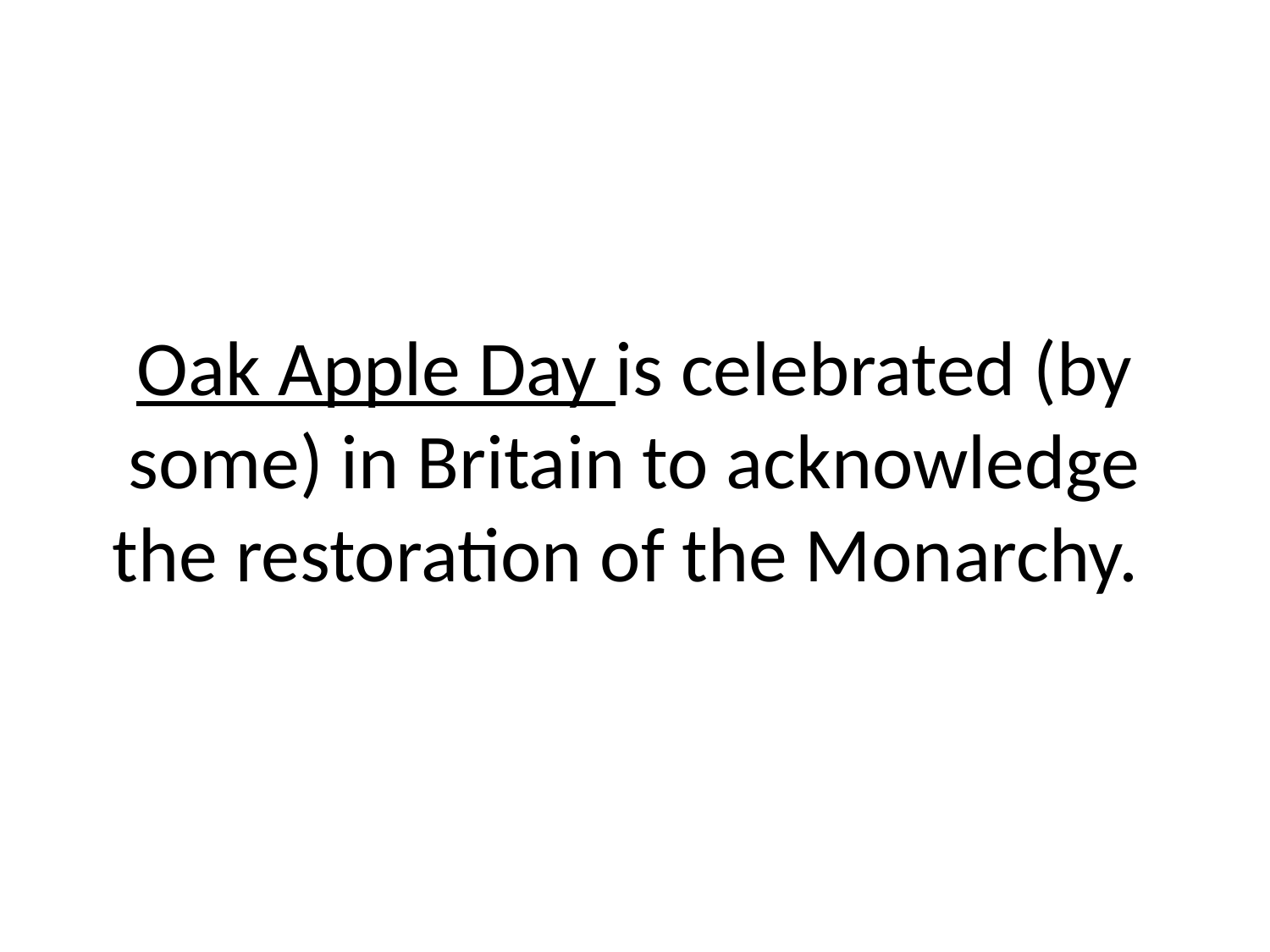

# Oak Apple Day is celebrated (by some) in Britain to acknowledge the restoration of the Monarchy.